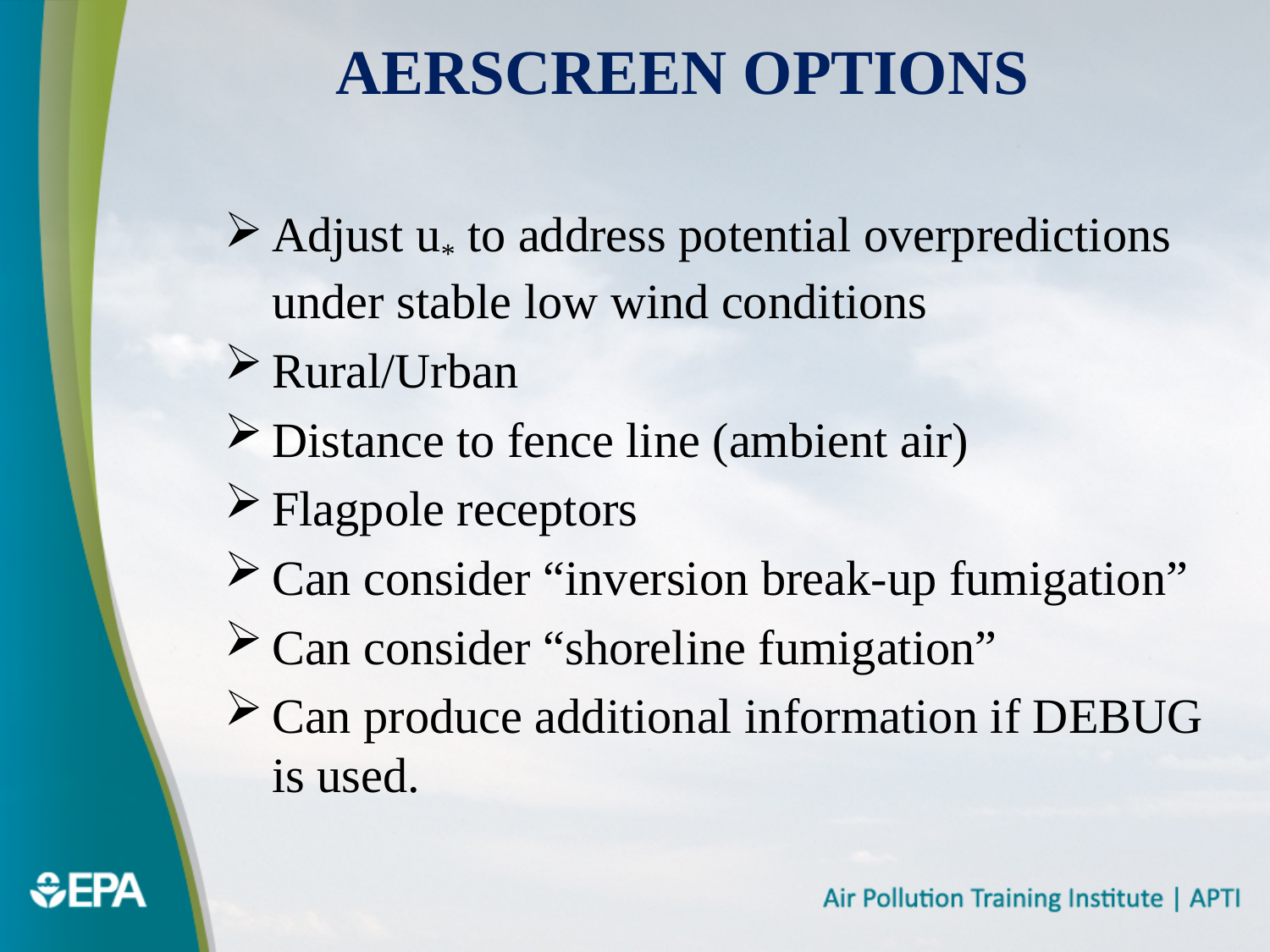

# AERSCREEN Options
Adjust u* to address potential overpredictions under stable low wind conditions
Rural/Urban
Distance to fence line (ambient air)
Flagpole receptors
Can consider “inversion break-up fumigation”
Can consider “shoreline fumigation”
Can produce additional information if DEBUG is used.